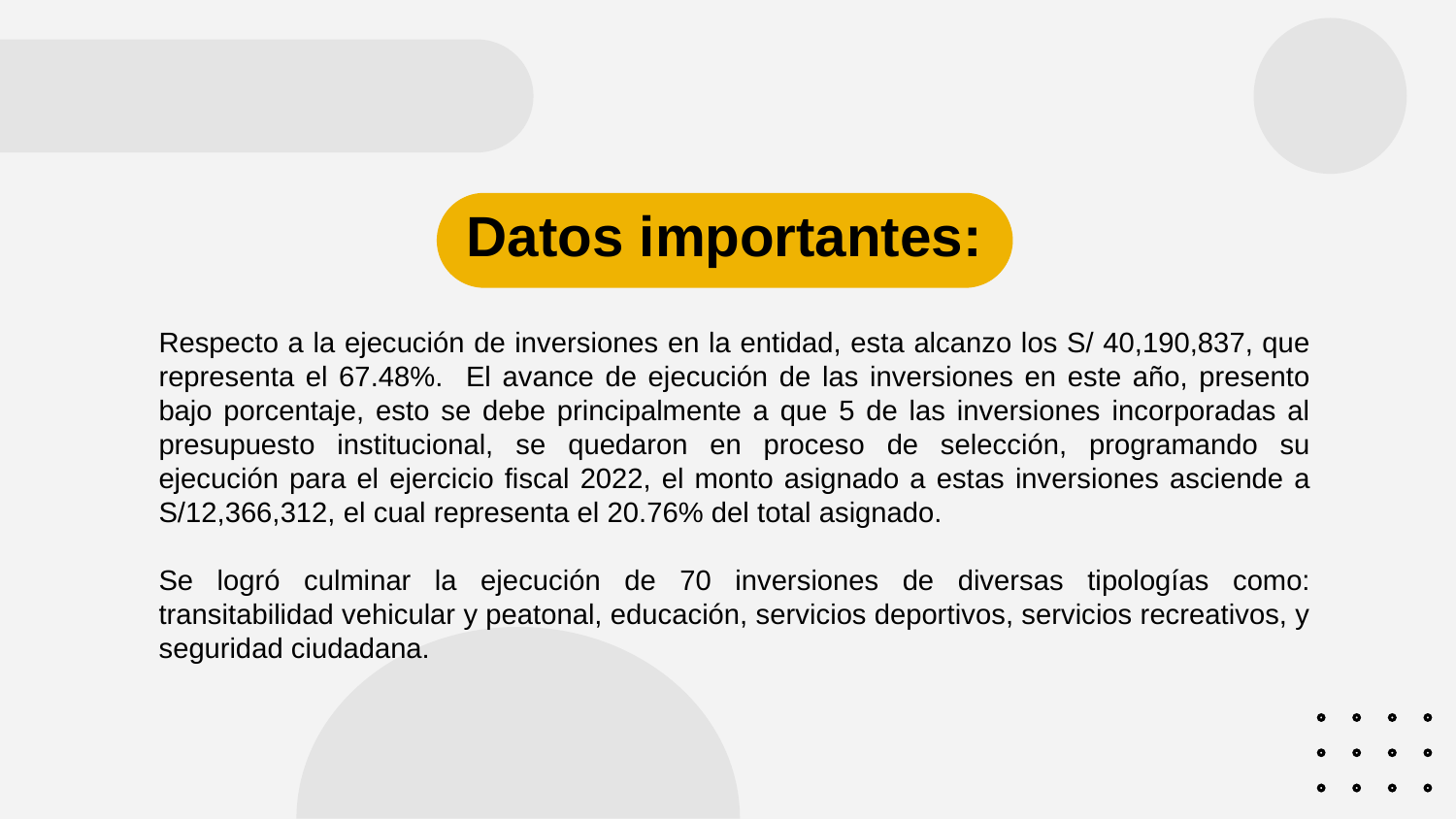

Datos importantes:
Respecto a la ejecución de inversiones en la entidad, esta alcanzo los S/ 40,190,837, que representa el 67.48%.  El avance de ejecución de las inversiones en este año, presento bajo porcentaje, esto se debe principalmente a que 5 de las inversiones incorporadas al presupuesto institucional, se quedaron en proceso de selección, programando su ejecución para el ejercicio fiscal 2022, el monto asignado a estas inversiones asciende a S/12,366,312, el cual representa el 20.76% del total asignado.

Se logró culminar la ejecución de 70 inversiones de diversas tipologías como: transitabilidad vehicular y peatonal, educación, servicios deportivos, servicios recreativos, y seguridad ciudadana.